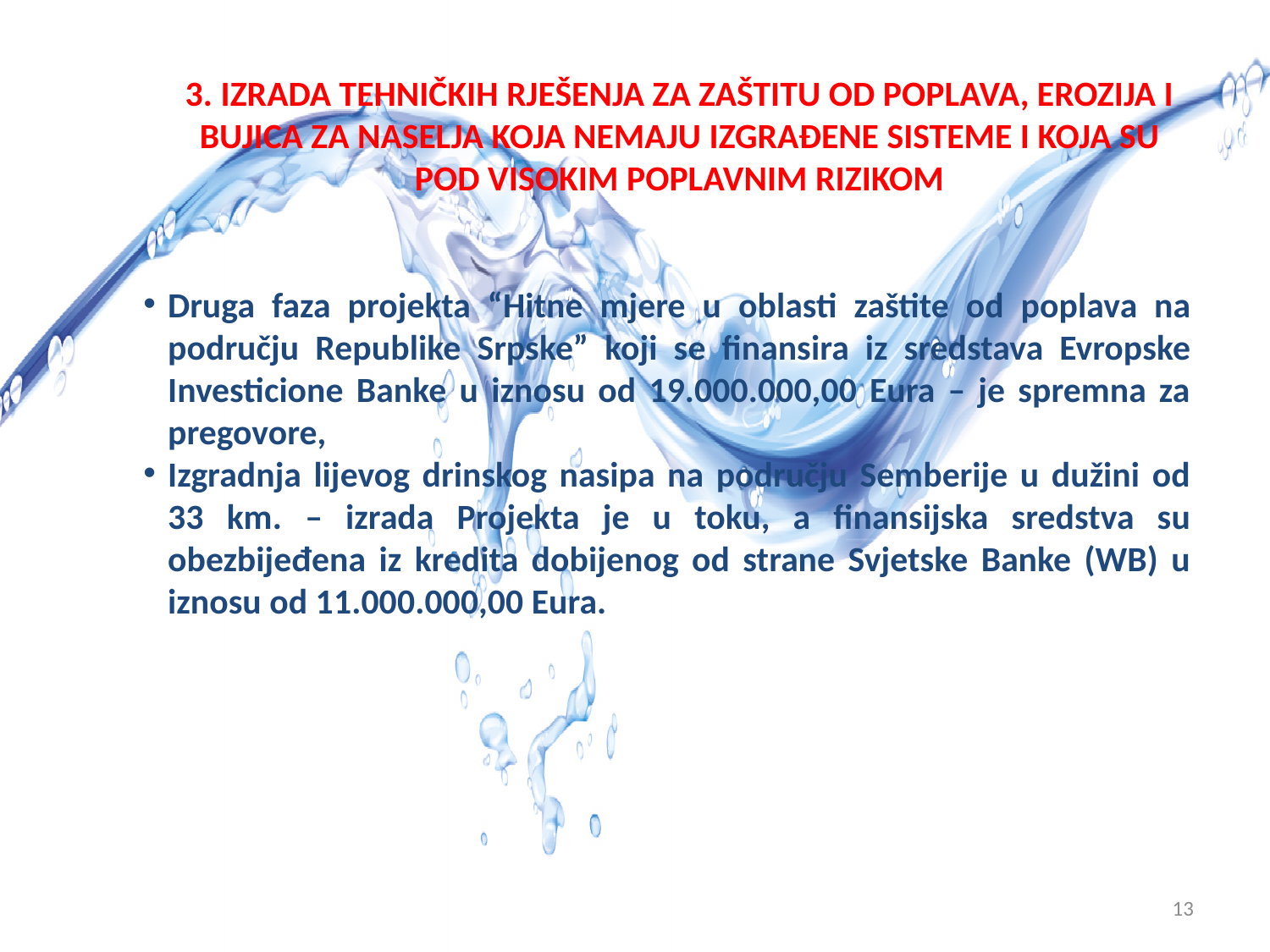

3. IZRADA TEHNIČKIH RJEŠENJA ZA ZAŠTITU OD POPLAVA, EROZIJA I BUJICA ZA NASELJA KOJA NEMAJU IZGRAĐENE SISTEME I KOJA SU POD VISOKIM POPLAVNIM RIZIKOM

Druga faza projekta “Hitne mjere u oblasti zaštite od poplava na području Republike Srpske” koji se finansira iz sredstava Evropske Investicione Banke u iznosu od 19.000.000,00 Eura – je spremna za pregovore,
Izgradnja lijevog drinskog nasipa na području Semberije u dužini od 33 km. – izrada Projekta je u toku, a finansijska sredstva su obezbijeđena iz kredita dobijenog od strane Svjetske Banke (WB) u iznosu od 11.000.000,00 Eura.

13